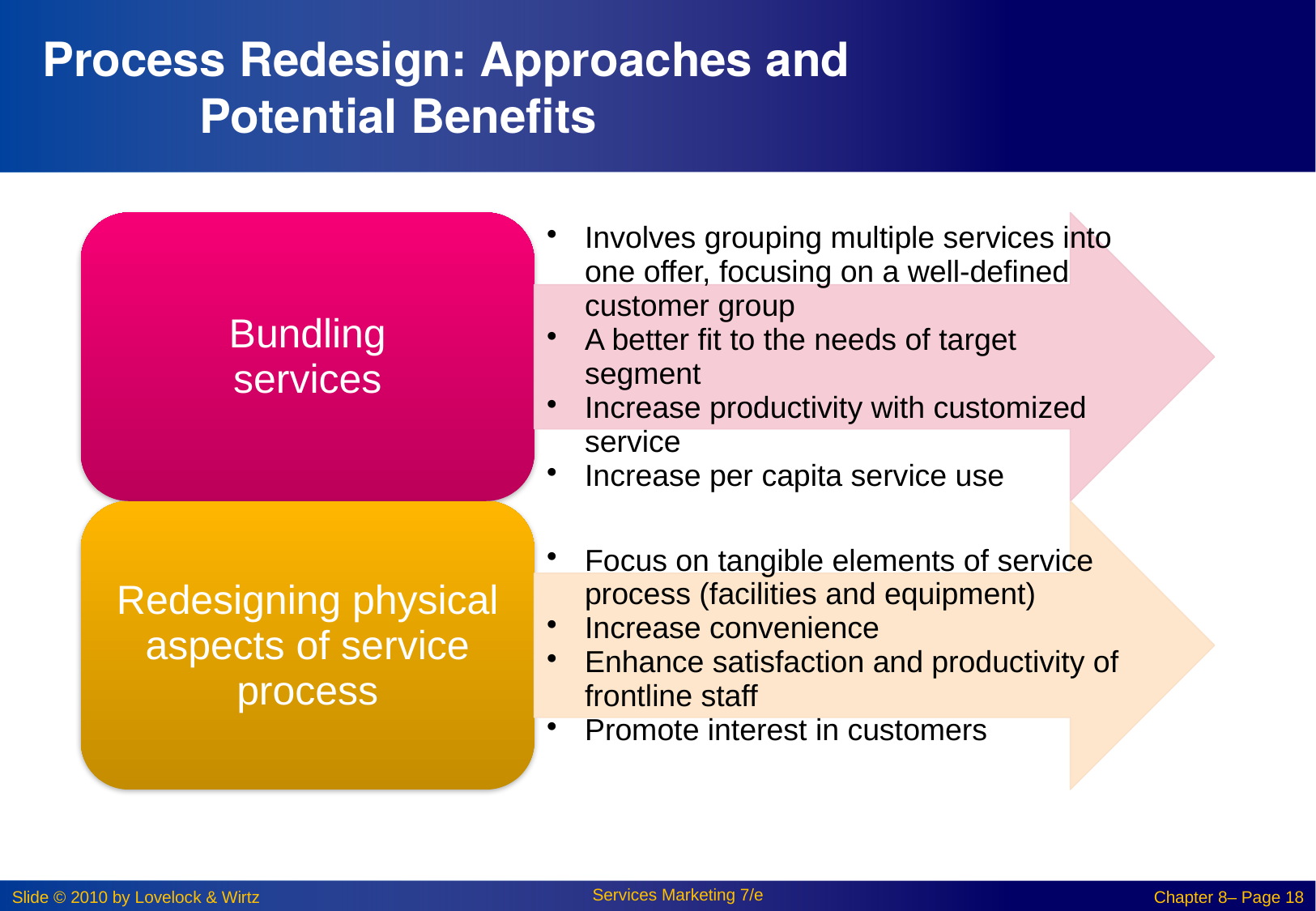

# Process Redesign: Approaches and              Potential Benefits
Bundling
services
Redesigning physical aspects of service process
A better fit to the needs of target segment
Increase productivity with customized service
Increase per capita service use
Involves grouping multiple services into one offer, focusing on a well-defined customer group
Focus on tangible elements of service process (facilities and equipment)
Increase convenience
Enhance satisfaction and productivity of frontline staff
Promote interest in customers